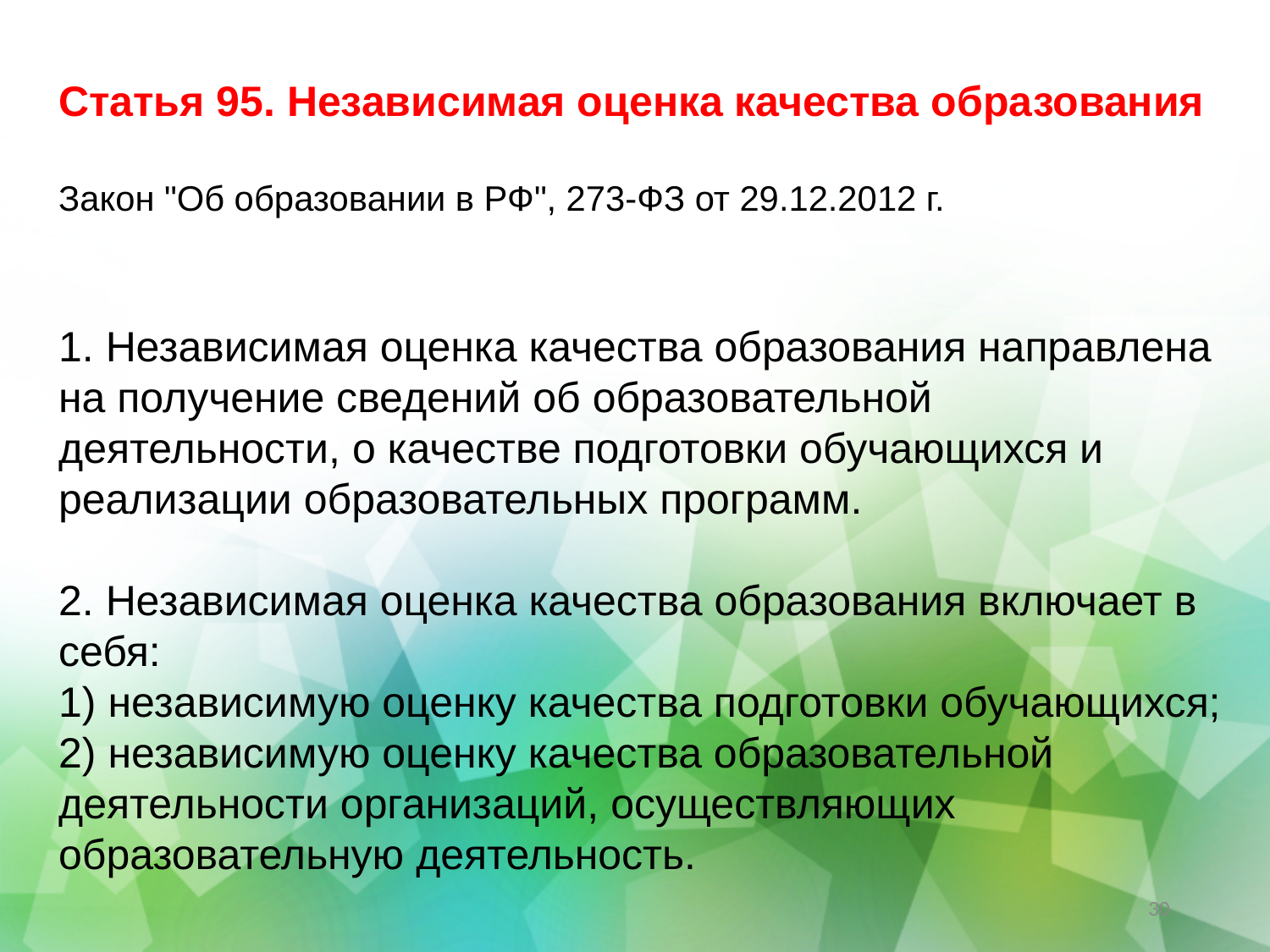

Статья 95. Независимая оценка качества образования

Закон "Об образовании в РФ", 273-ФЗ от 29.12.2012 г.

1. Независимая оценка качества образования направлена на получение сведений об образовательной деятельности, о качестве подготовки обучающихся и реализации образовательных программ.

2. Независимая оценка качества образования включает в себя:
1) независимую оценку качества подготовки обучающихся;
2) независимую оценку качества образовательной деятельности организаций, осуществляющих образовательную деятельность.
30